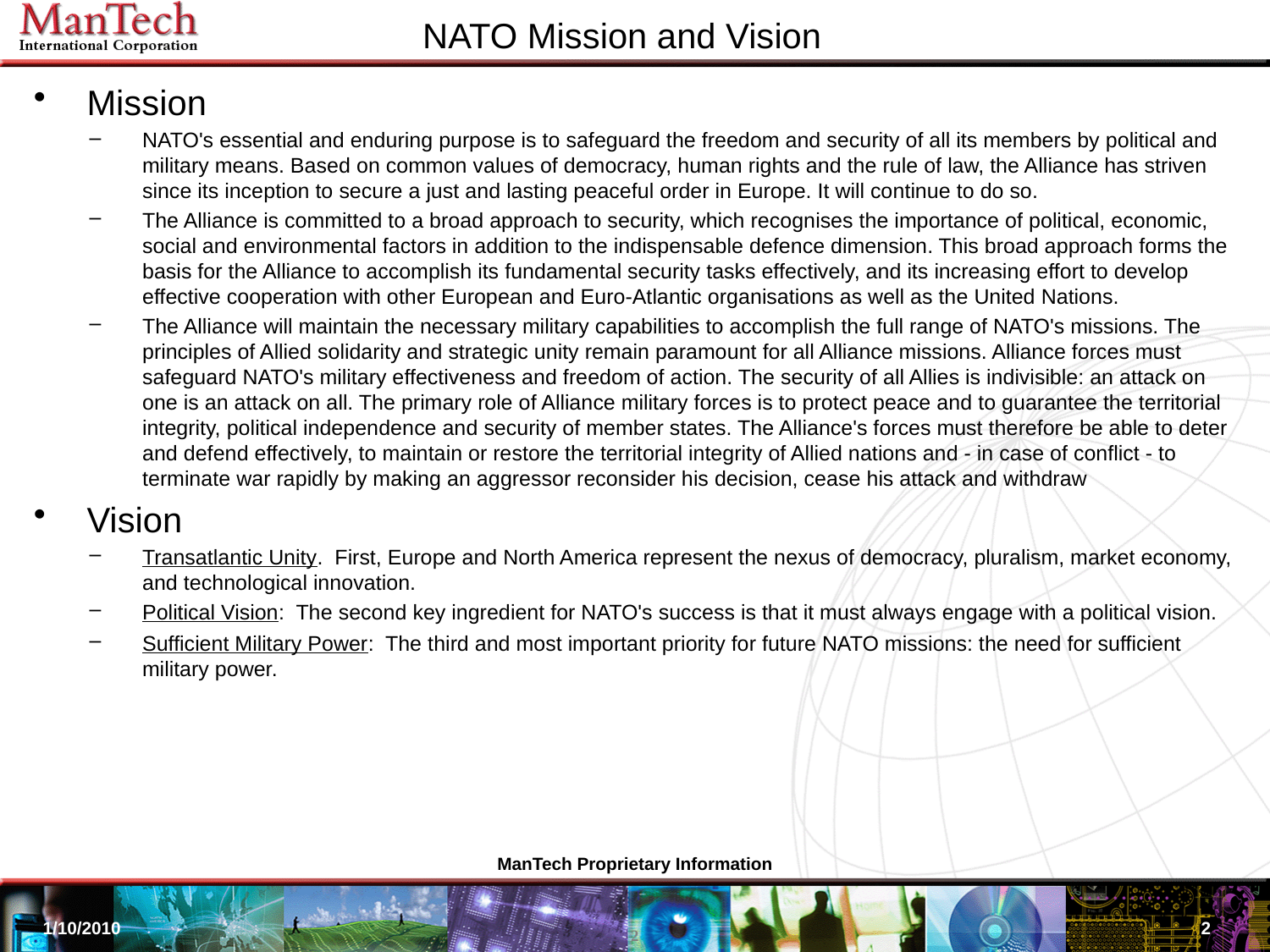

NATO Mission and Vision
Mission
NATO's essential and enduring purpose is to safeguard the freedom and security of all its members by political and military means. Based on common values of democracy, human rights and the rule of law, the Alliance has striven since its inception to secure a just and lasting peaceful order in Europe. It will continue to do so.
The Alliance is committed to a broad approach to security, which recognises the importance of political, economic, social and environmental factors in addition to the indispensable defence dimension. This broad approach forms the basis for the Alliance to accomplish its fundamental security tasks effectively, and its increasing effort to develop effective cooperation with other European and Euro-Atlantic organisations as well as the United Nations.
The Alliance will maintain the necessary military capabilities to accomplish the full range of NATO's missions. The principles of Allied solidarity and strategic unity remain paramount for all Alliance missions. Alliance forces must safeguard NATO's military effectiveness and freedom of action. The security of all Allies is indivisible: an attack on one is an attack on all. The primary role of Alliance military forces is to protect peace and to guarantee the territorial integrity, political independence and security of member states. The Alliance's forces must therefore be able to deter and defend effectively, to maintain or restore the territorial integrity of Allied nations and - in case of conflict - to terminate war rapidly by making an aggressor reconsider his decision, cease his attack and withdraw
Vision
Transatlantic Unity.  First, Europe and North America represent the nexus of democracy, pluralism, market economy, and technological innovation.
Political Vision:  The second key ingredient for NATO's success is that it must always engage with a political vision.
Sufficient Military Power:  The third and most important priority for future NATO missions: the need for sufficient military power.
2